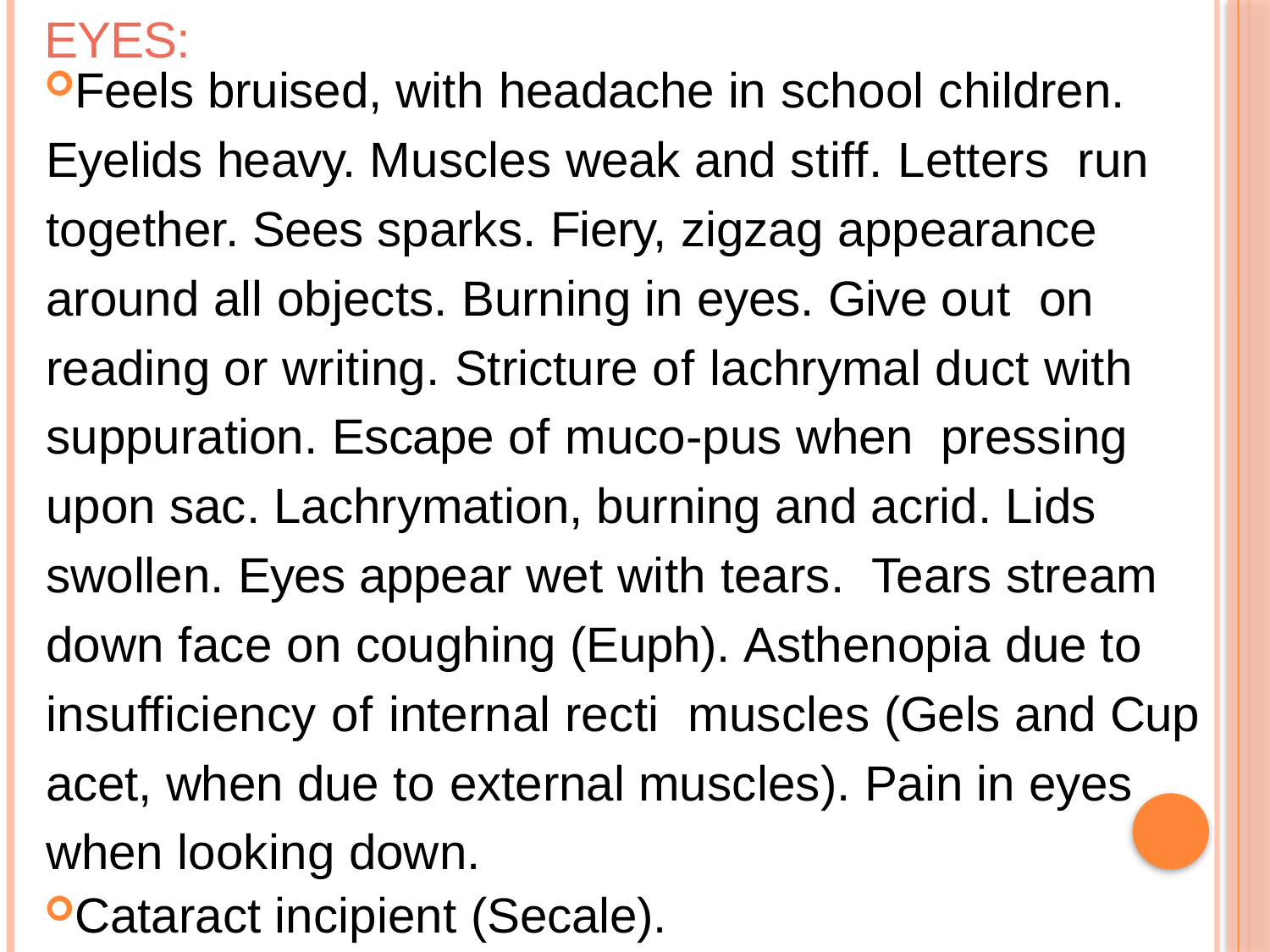

# Eyes:
Feels bruised, with headache in school children. Eyelids heavy. Muscles weak and stiff. Letters  run together. Sees sparks. Fiery, zigzag appearance around all objects. Burning in eyes. Give out  on reading or writing. Stricture of lachrymal duct with suppuration. Escape of muco-pus when  pressing upon sac. Lachrymation, burning and acrid. Lids swollen. Eyes appear wet with tears.  Tears stream down face on coughing (Euph). Asthenopia due to insufficiency of internal recti  muscles (Gels and Cup acet, when due to external muscles). Pain in eyes when looking down.
Cataract incipient (Secale).